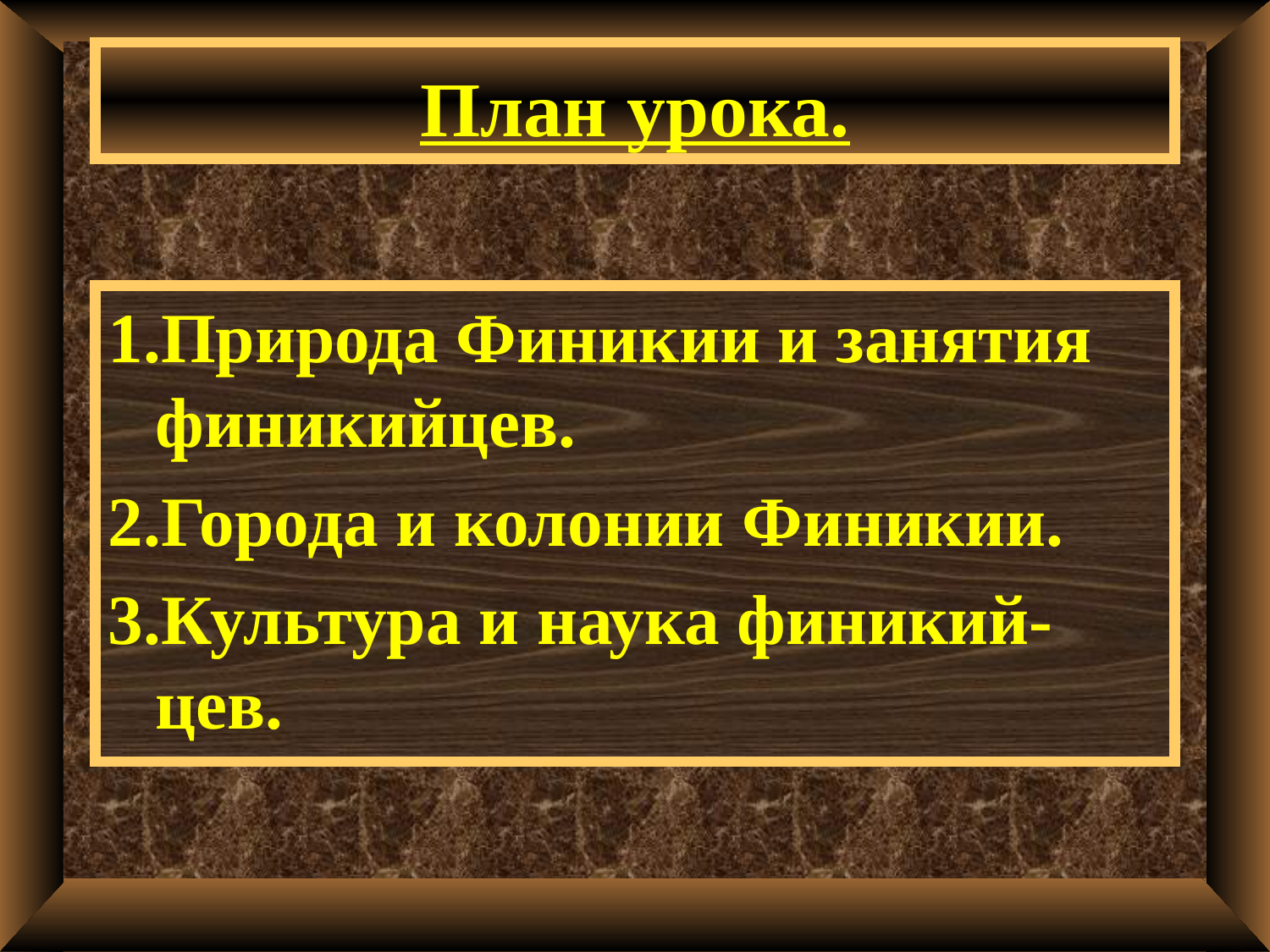

# План урока.
1.Природа Финикии и занятия финикийцев.
2.Города и колонии Финикии.
3.Культура и наука финикий-цев.